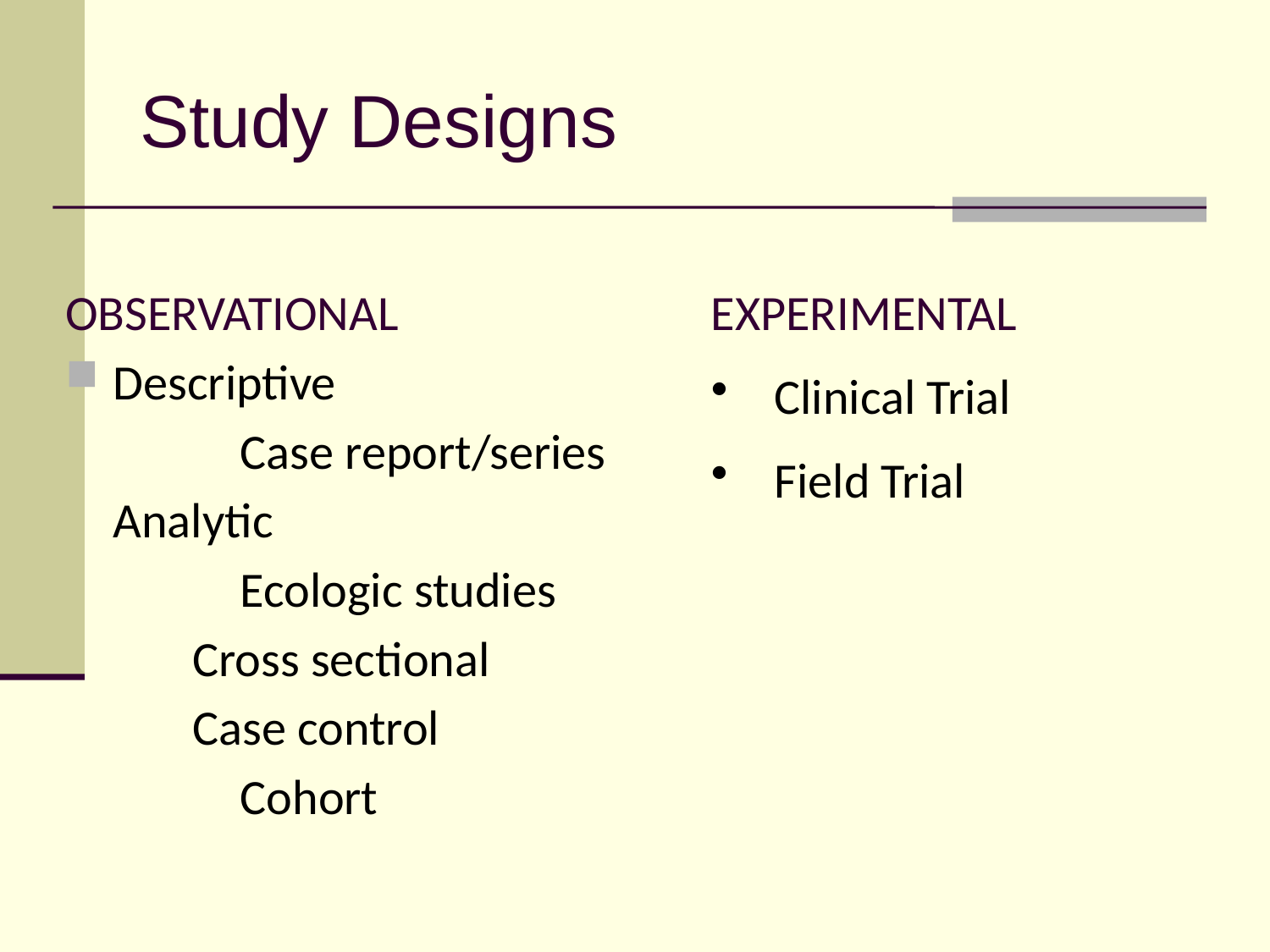

Study Designs
OBSERVATIONAL
Descriptive
		Case report/series
	Analytic
		Ecologic studies
Cross sectional
Case control
		Cohort

EXPERIMENTAL
Clinical Trial
Field Trial